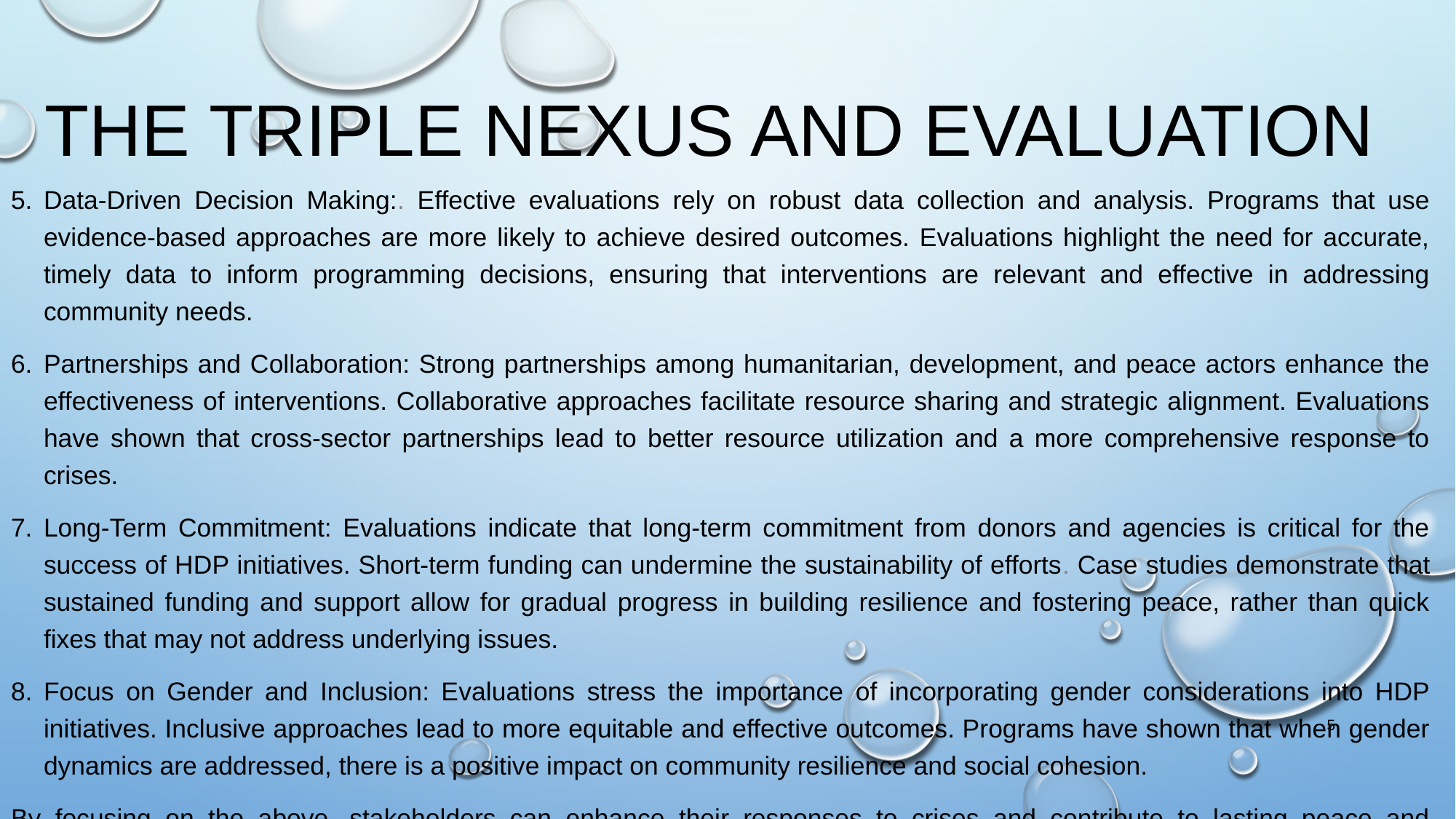

# The triple nexus and evaluation
Data-Driven Decision Making:. Effective evaluations rely on robust data collection and analysis. Programs that use evidence-based approaches are more likely to achieve desired outcomes. Evaluations highlight the need for accurate, timely data to inform programming decisions, ensuring that interventions are relevant and effective in addressing community needs.
Partnerships and Collaboration: Strong partnerships among humanitarian, development, and peace actors enhance the effectiveness of interventions. Collaborative approaches facilitate resource sharing and strategic alignment. Evaluations have shown that cross-sector partnerships lead to better resource utilization and a more comprehensive response to crises.
Long-Term Commitment: Evaluations indicate that long-term commitment from donors and agencies is critical for the success of HDP initiatives. Short-term funding can undermine the sustainability of efforts. Case studies demonstrate that sustained funding and support allow for gradual progress in building resilience and fostering peace, rather than quick fixes that may not address underlying issues.
Focus on Gender and Inclusion: Evaluations stress the importance of incorporating gender considerations into HDP initiatives. Inclusive approaches lead to more equitable and effective outcomes. Programs have shown that when gender dynamics are addressed, there is a positive impact on community resilience and social cohesion.
By focusing on the above, stakeholders can enhance their responses to crises and contribute to lasting peace and development. These lessons provide valuable guidance for future initiatives and underscore the importance of adaptive, collaborative approaches in complex environments.
5